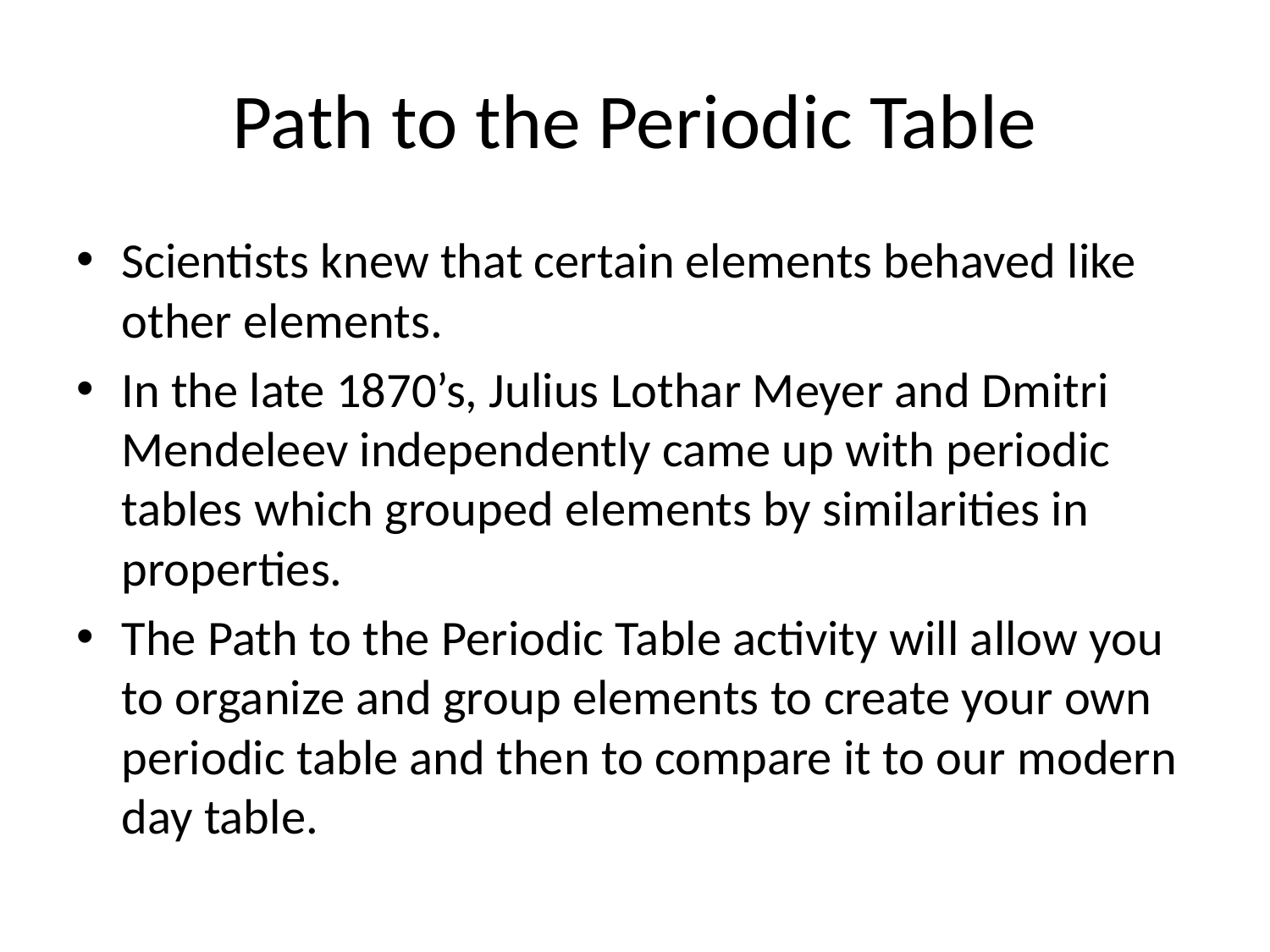

# Path to the Periodic Table
Scientists knew that certain elements behaved like other elements.
In the late 1870’s, Julius Lothar Meyer and Dmitri Mendeleev independently came up with periodic tables which grouped elements by similarities in properties.
The Path to the Periodic Table activity will allow you to organize and group elements to create your own periodic table and then to compare it to our modern day table.